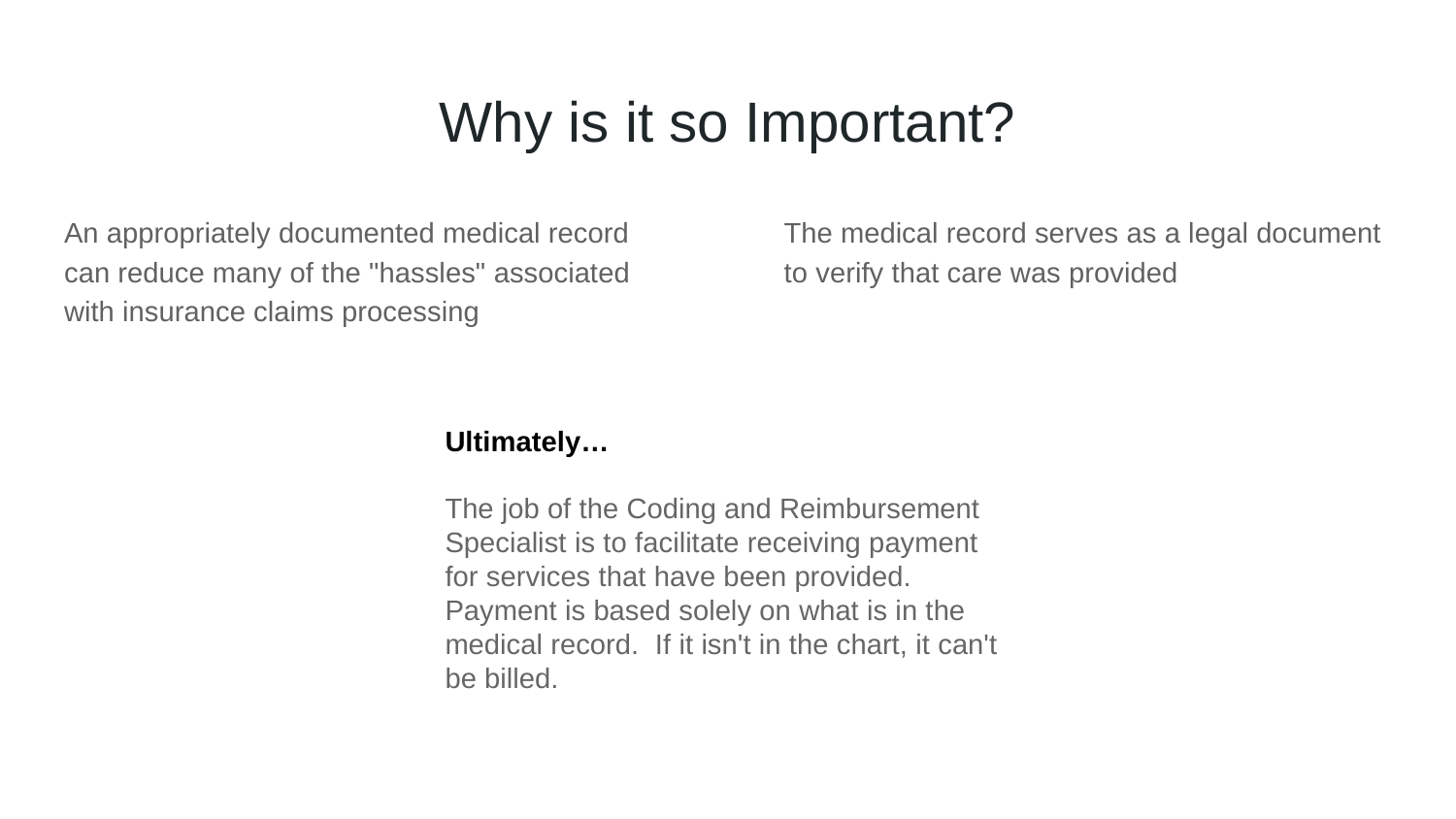

# Why is it so Important?
An appropriately documented medical record can reduce many of the "hassles" associated with insurance claims processing
The medical record serves as a legal document to verify that care was provided
Ultimately…

The job of the Coding and Reimbursement Specialist is to facilitate receiving payment for services that have been provided.  Payment is based solely on what is in the medical record.  If it isn't in the chart, it can't be billed.